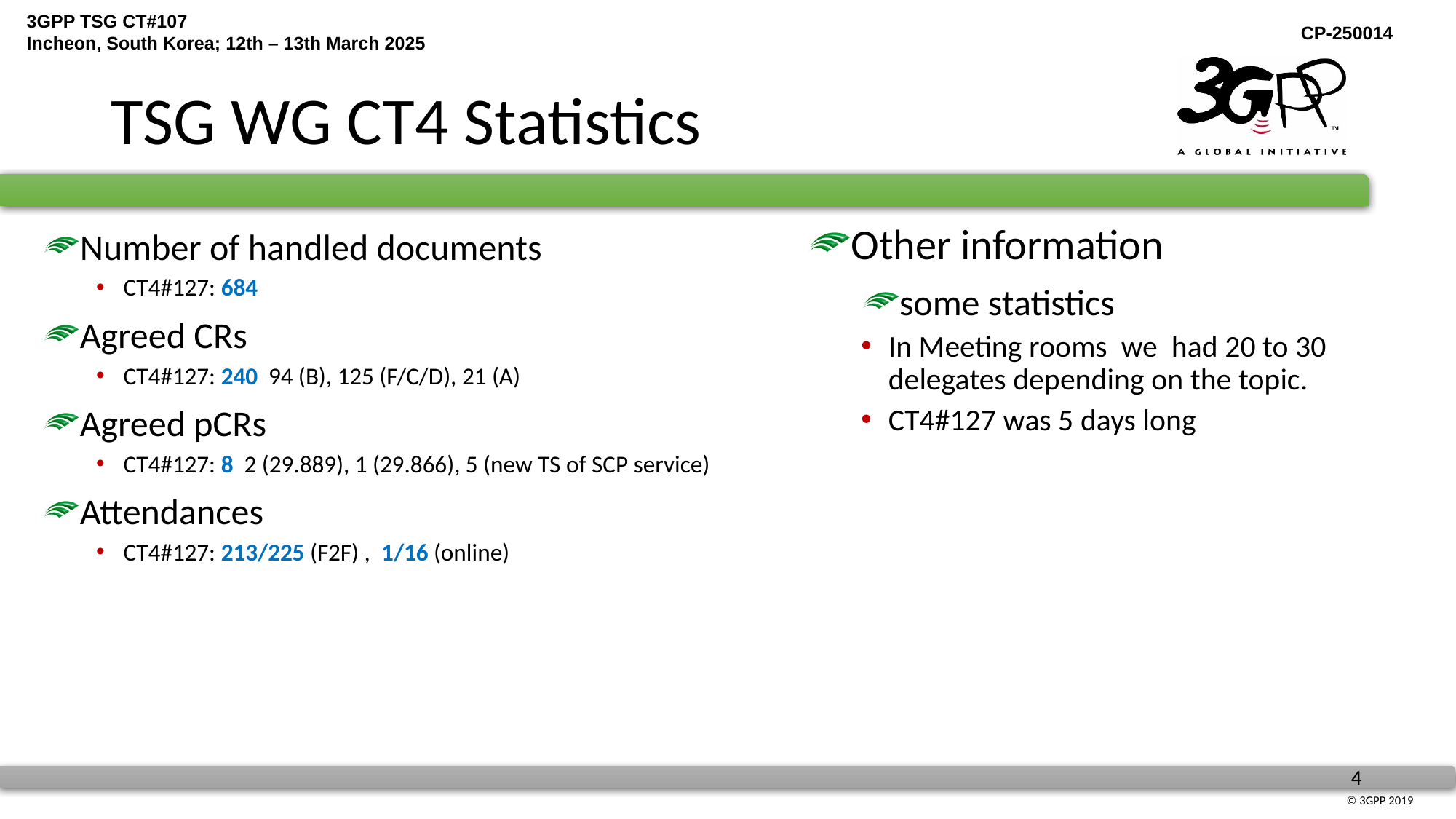

# TSG WG CT4 Statistics
Other information
some statistics
In Meeting rooms  we  had 20 to 30 delegates depending on the topic.
CT4#127 was 5 days long

Number of handled documents
CT4#127: 684
Agreed CRs
CT4#127: 240  94 (B), 125 (F/C/D), 21 (A)
Agreed pCRs
CT4#127: 8  2 (29.889), 1 (29.866), 5 (new TS of SCP service)
Attendances
CT4#127: 213/225 (F2F) ,  1/16 (online)